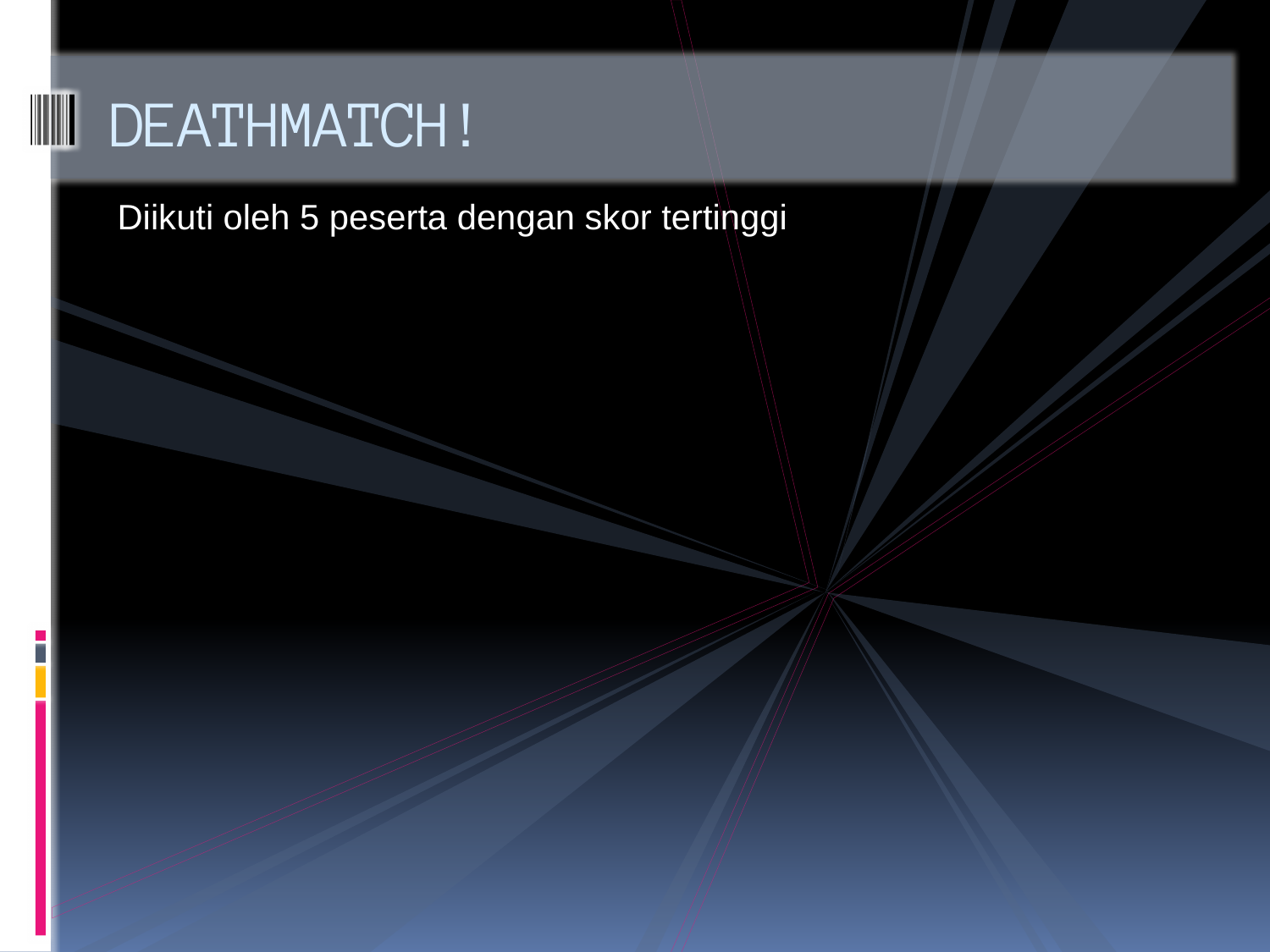

# DEATHMATCH!
Diikuti oleh 5 peserta dengan skor tertinggi